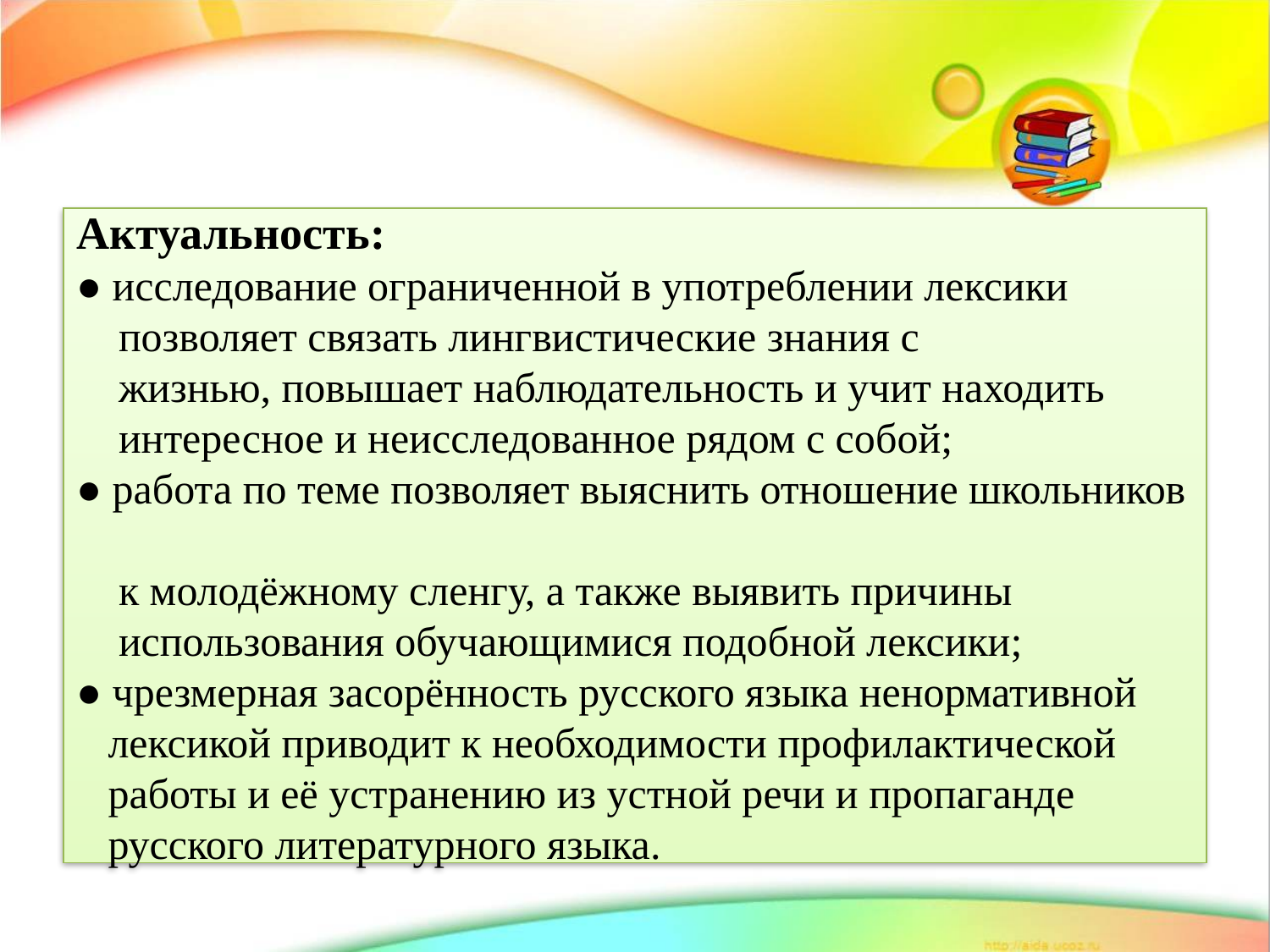

# Актуальность: ● исследование ограниченной в употреблении лексики позволяет связать лингвистические знания с жизнью, повышает наблюдательность и учит находить интересное и неисследованное рядом с собой; ● работа по теме позволяет выяснить отношение школьников к молодёжному сленгу, а также выявить причины использования обучающимися подобной лексики; ● чрезмерная засорённость русского языка ненормативной лексикой приводит к необходимости профилактической работы и её устранению из устной речи и пропаганде русского литературного языка.